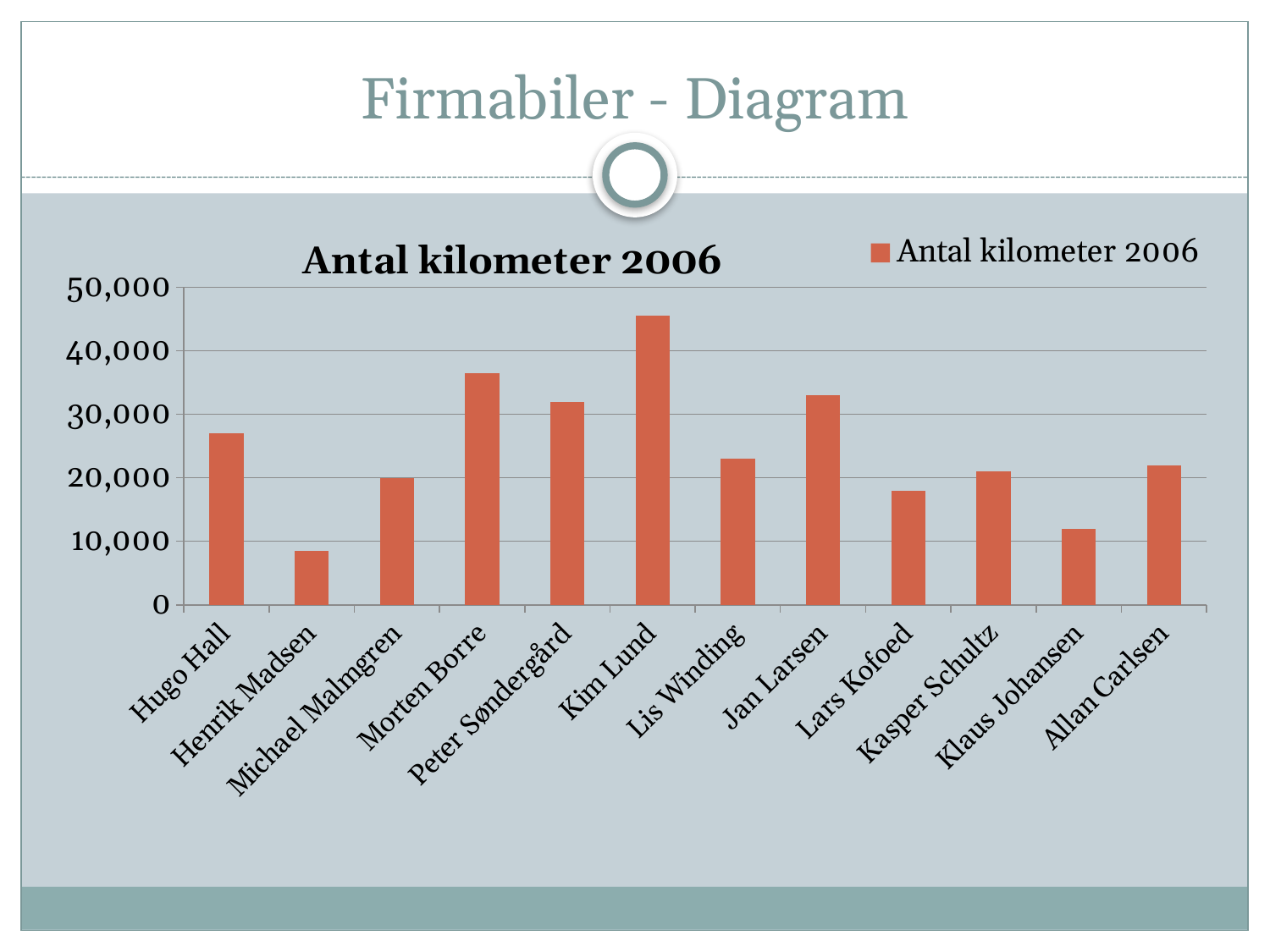

# Firmabiler - Diagram

### Chart:

| Category | Antal kilometer 2006  |
|---|---|
| Hugo Hall | 27000.0 |
| Henrik Madsen | 8500.0 |
| Michael Malmgren | 20000.0 |
| Morten Borre | 36500.0 |
| Peter Søndergård | 32000.0 |
| Kim Lund | 45500.0 |
| Lis Winding | 23000.0 |
| Jan Larsen | 33000.0 |
| Lars Kofoed | 18000.0 |
| Kasper Schultz | 21000.0 |
| Klaus Johansen | 12000.0 |
| Allan Carlsen | 22000.0 |